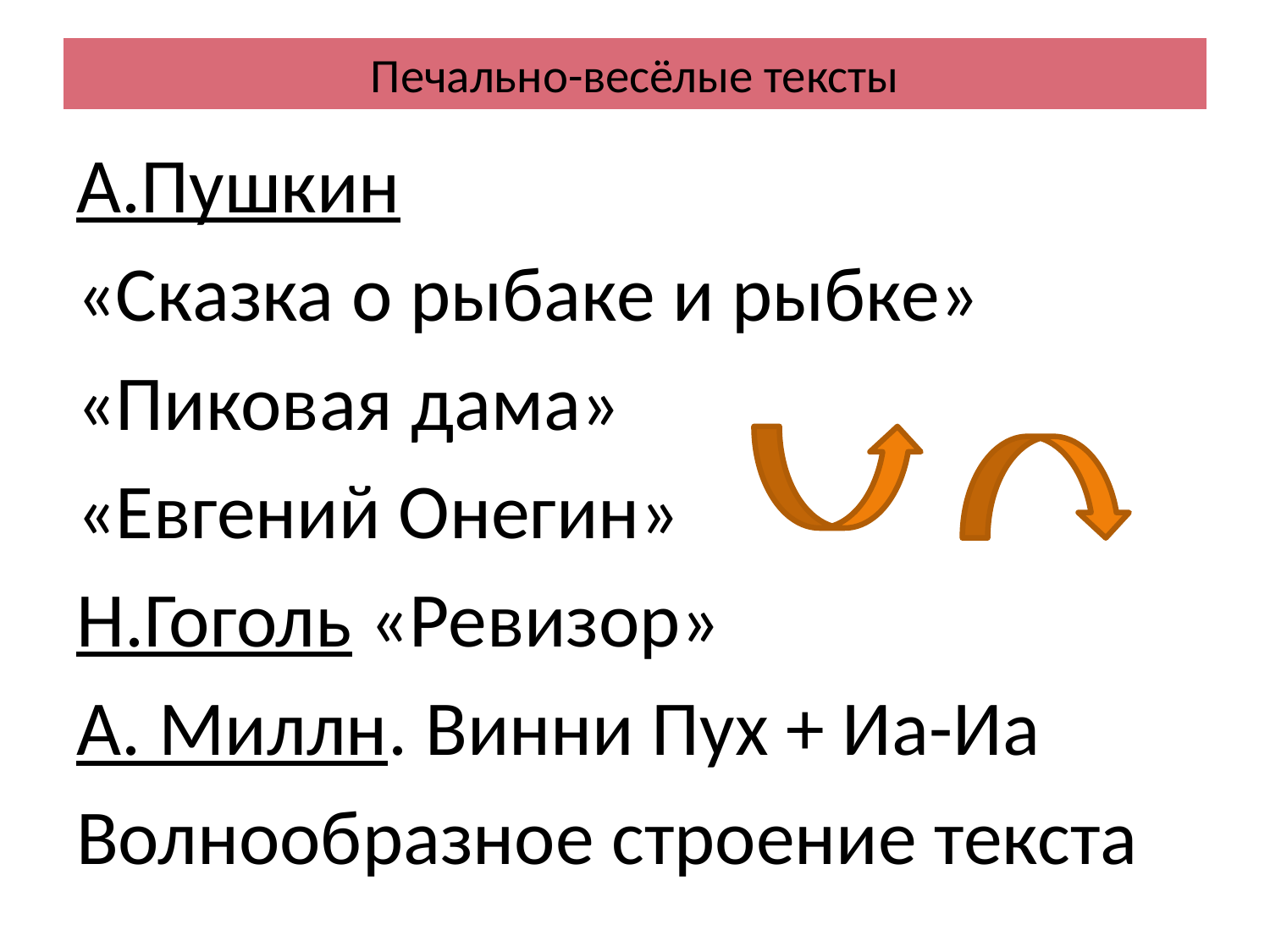

# Печально-весёлые тексты
А.Пушкин
«Сказка о рыбаке и рыбке»
«Пиковая дама»
«Евгений Онегин»
Н.Гоголь «Ревизор»
А. Миллн. Винни Пух + Иа-Иа
Волнообразное строение текста